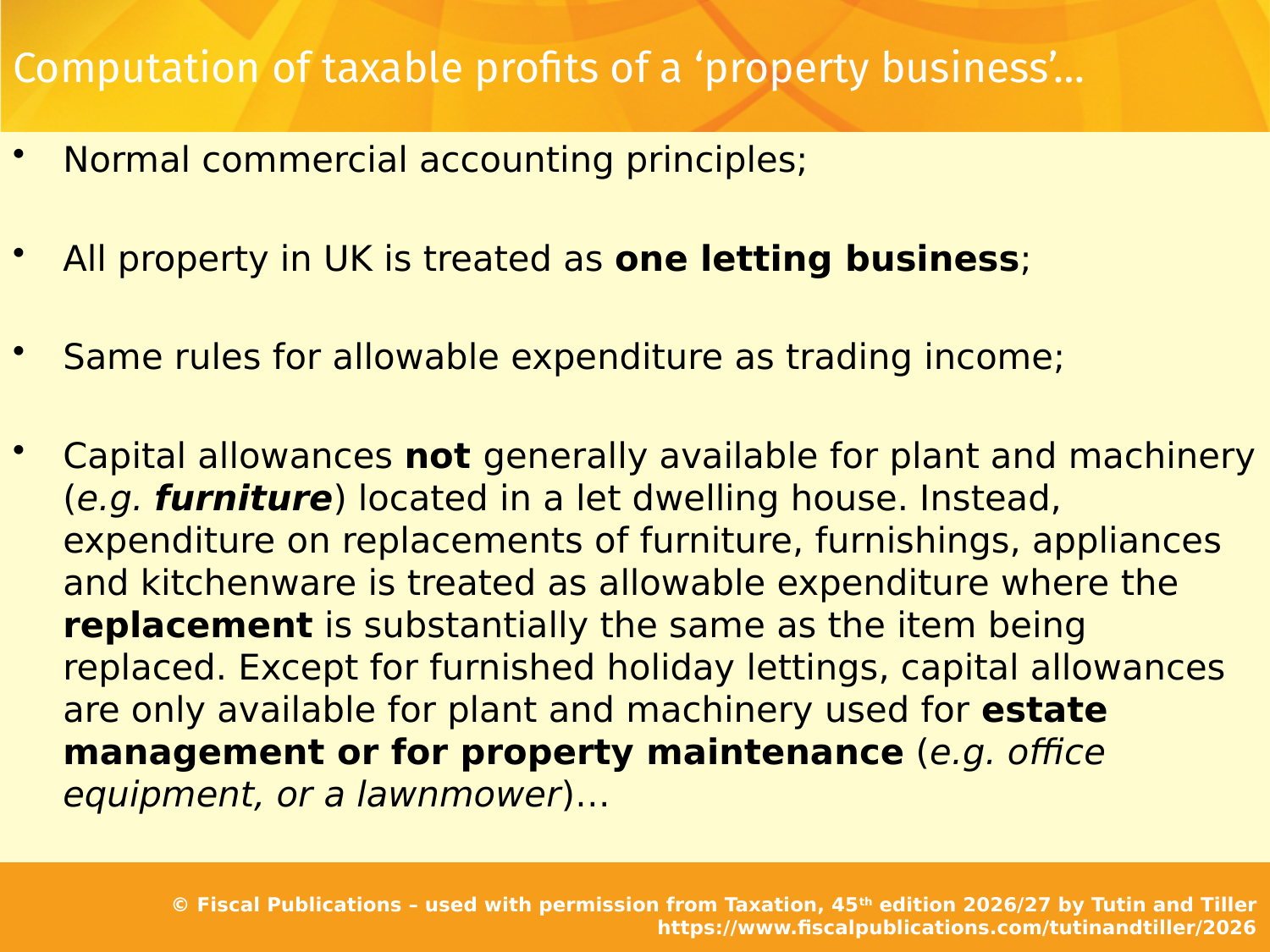

# Computation of taxable profits of a ‘property business’…
Normal commercial accounting principles;

All property in UK is treated as one letting business;

Same rules for allowable expenditure as trading income;

Capital allowances not generally available for plant and machinery (e.g. furniture) located in a let dwelling house. Instead, expenditure on replacements of furniture, furnishings, appliances and kitchenware is treated as allowable expenditure where the replacement is substantially the same as the item being replaced. Except for furnished holiday lettings, capital allowances are only available for plant and machinery used for estate management or for property maintenance (e.g. office equipment, or a lawnmower)…